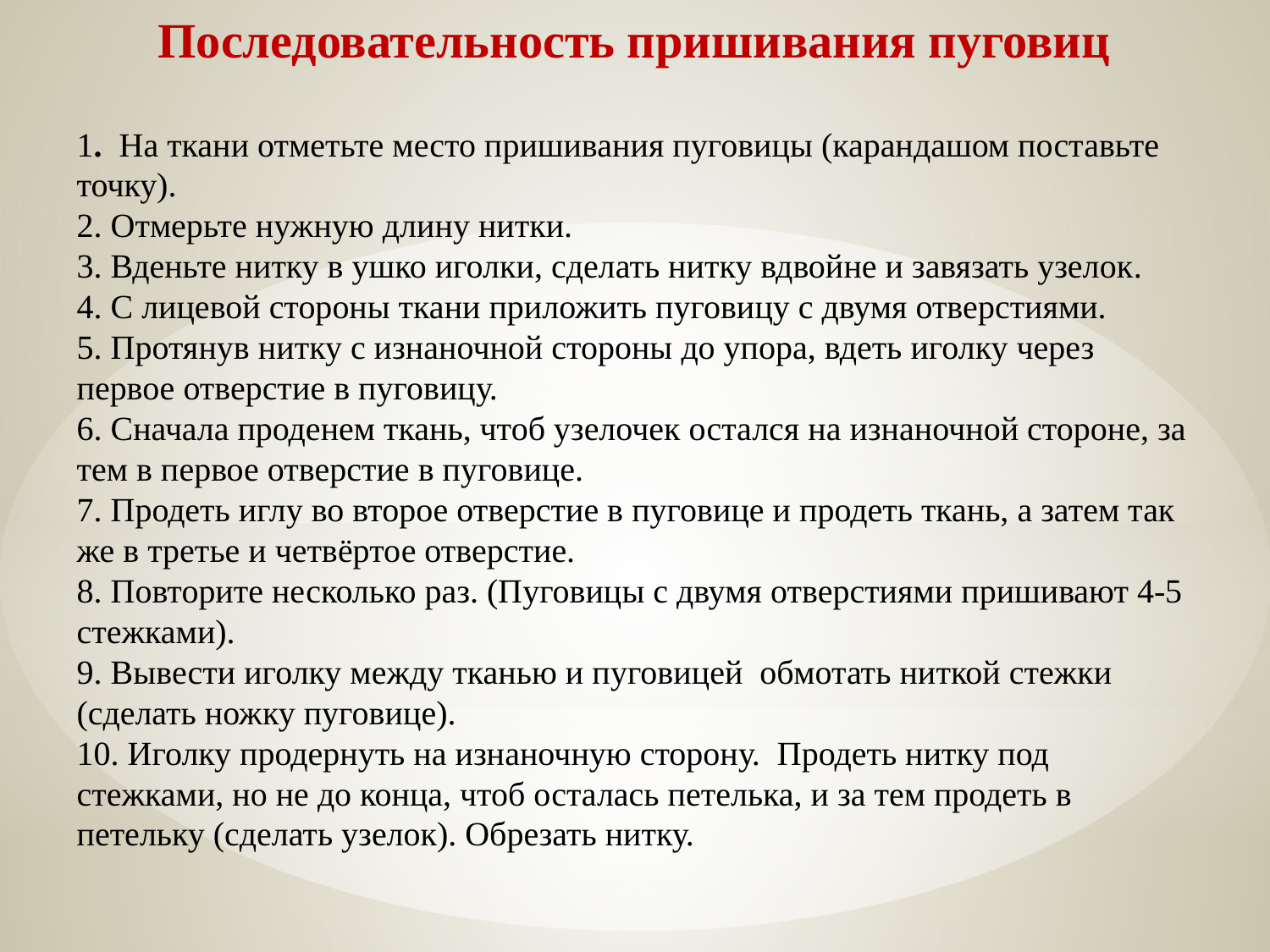

# Последовательность пришивания пуговиц
1.  На ткани отметьте место пришивания пуговицы (карандашом поставьте точку).
2. Отмерьте нужную длину нитки.
3. Вденьте нитку в ушко иголки, сделать нитку вдвойне и завязать узелок.
4. С лицевой стороны ткани приложить пуговицу с двумя отверстиями.
5. Протянув нитку с изнаночной стороны до упора, вдеть иголку через первое отверстие в пуговицу.
6. Сначала проденем ткань, чтоб узелочек остался на изнаночной стороне, за тем в первое отверстие в пуговице.
7. Продеть иглу во второе отверстие в пуговице и продеть ткань, а затем так же в третье и четвёртое отверстие.
8. Повторите несколько раз. (Пуговицы с двумя отверстиями пришивают 4-5 стежками).
9. Вывести иголку между тканью и пуговицей  обмотать ниткой стежки (сделать ножку пуговице).
10. Иголку продернуть на изнаночную сторону.  Продеть нитку под стежками, но не до конца, чтоб осталась петелька, и за тем продеть в петельку (сделать узелок). Обрезать нитку.